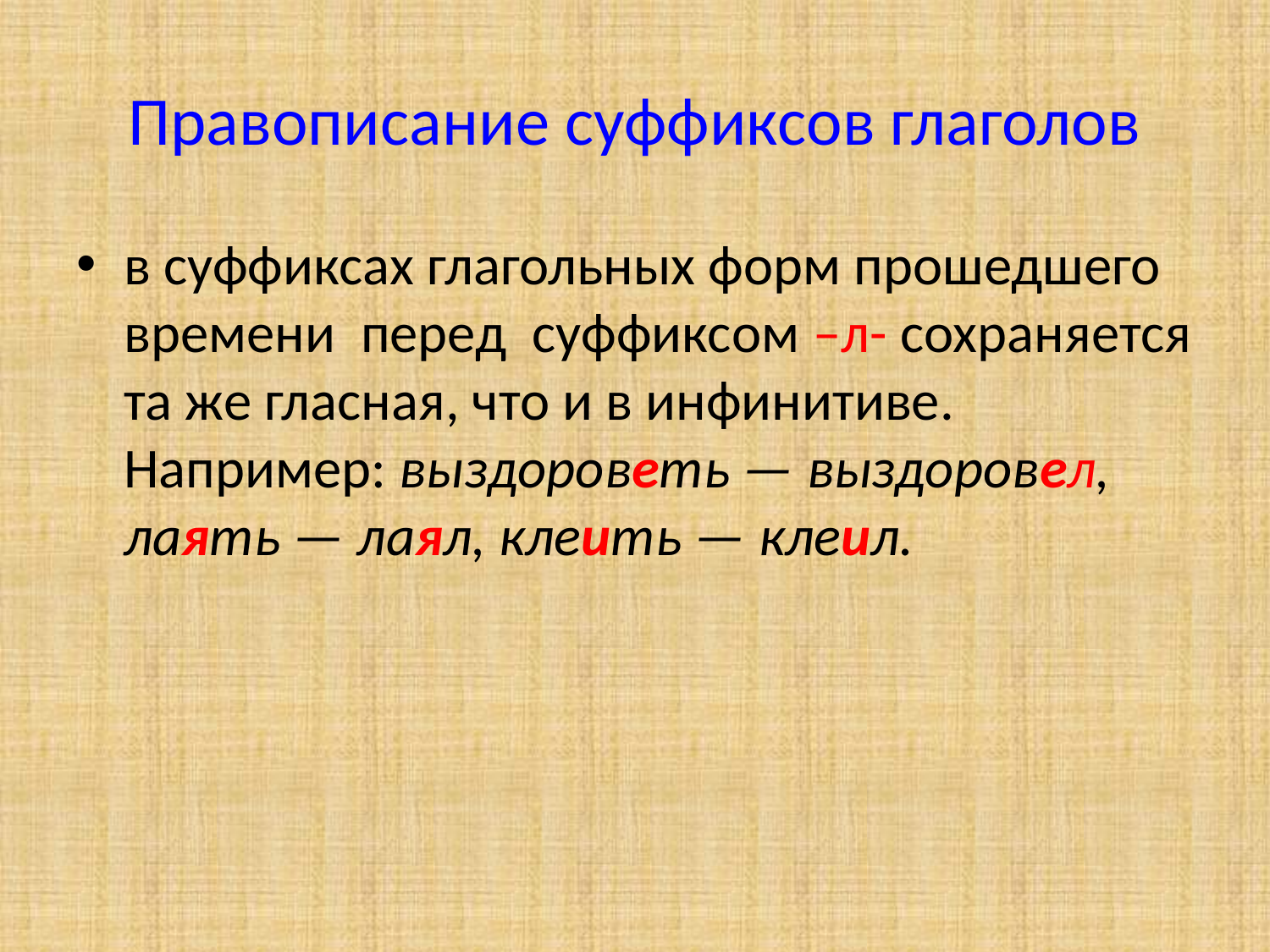

# Правописание суффиксов глаголов
в суффиксах глагольных форм прошедшего времени  перед  суффиксом –л- сохраняется та же гласная, что и в инфинитиве. Например: выздороветь — выздоровел, лаять — лаял, клеить — клеил.